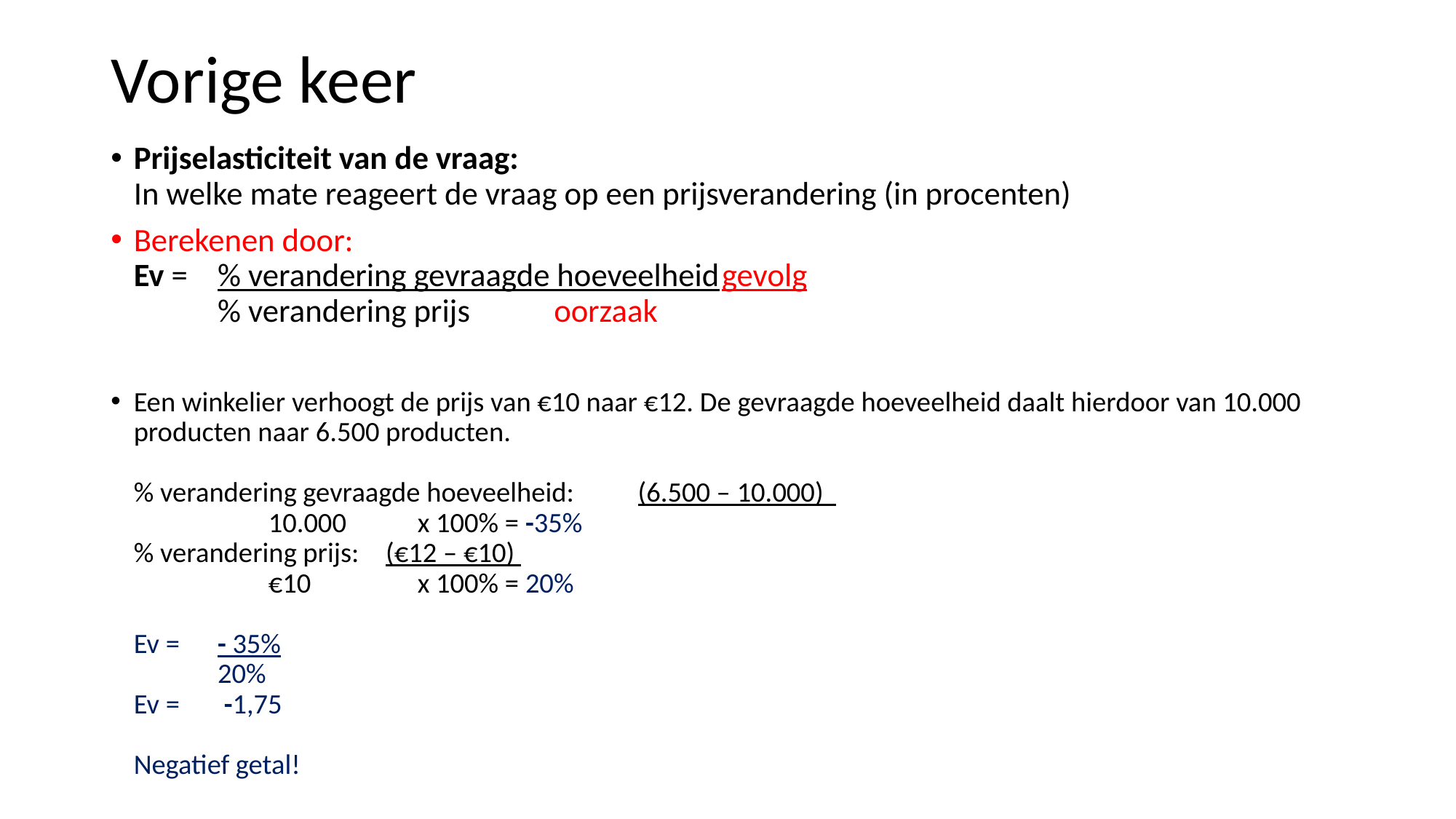

# Vorige keer
Prijselasticiteit van de vraag:
In welke mate reageert de vraag op een prijsverandering (in procenten)
Berekenen door:
Ev =	% verandering gevraagde hoeveelheid		gevolg
	% verandering prijs					oorzaak

Een winkelier verhoogt de prijs van €10 naar €12. De gevraagde hoeveelheid daalt hierdoor van 10.000 producten naar 6.500 producten.
% verandering gevraagde hoeveelheid: 	(6.500 – 10.000)
 						        10.000 	     x 100% = -35%
% verandering prijs:				(€12 – €10)
 						        €10 	     x 100% = 20%
Ev =	- 35%
	20%
Ev =	 -1,75
Negatief getal!